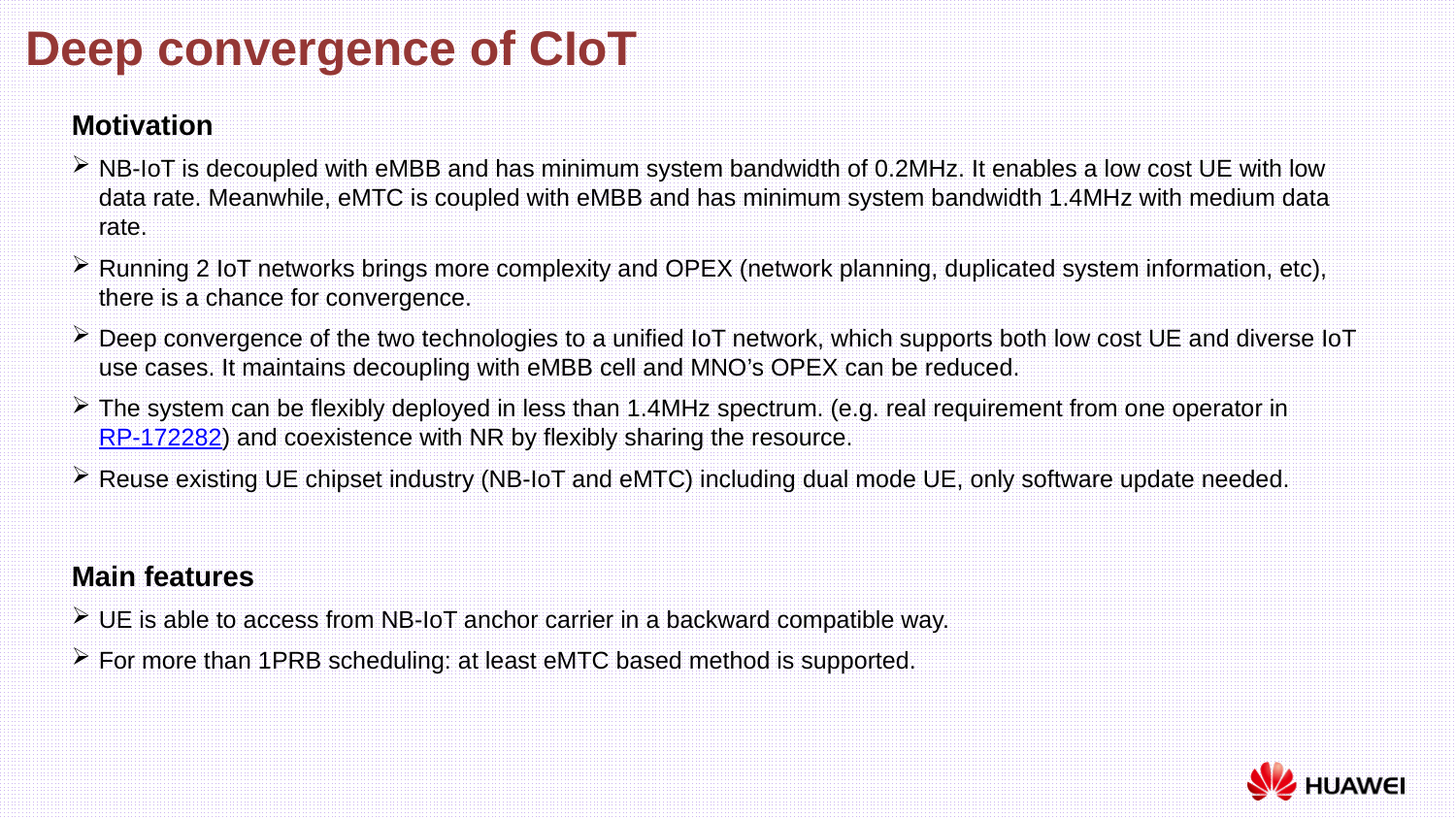

Deep convergence of CIoT
Motivation
NB-IoT is decoupled with eMBB and has minimum system bandwidth of 0.2MHz. It enables a low cost UE with low data rate. Meanwhile, eMTC is coupled with eMBB and has minimum system bandwidth 1.4MHz with medium data rate.
Running 2 IoT networks brings more complexity and OPEX (network planning, duplicated system information, etc), there is a chance for convergence.
Deep convergence of the two technologies to a unified IoT network, which supports both low cost UE and diverse IoT use cases. It maintains decoupling with eMBB cell and MNO’s OPEX can be reduced.
The system can be flexibly deployed in less than 1.4MHz spectrum. (e.g. real requirement from one operator in RP-172282) and coexistence with NR by flexibly sharing the resource.
Reuse existing UE chipset industry (NB-IoT and eMTC) including dual mode UE, only software update needed.

Main features
UE is able to access from NB-IoT anchor carrier in a backward compatible way.
For more than 1PRB scheduling: at least eMTC based method is supported.